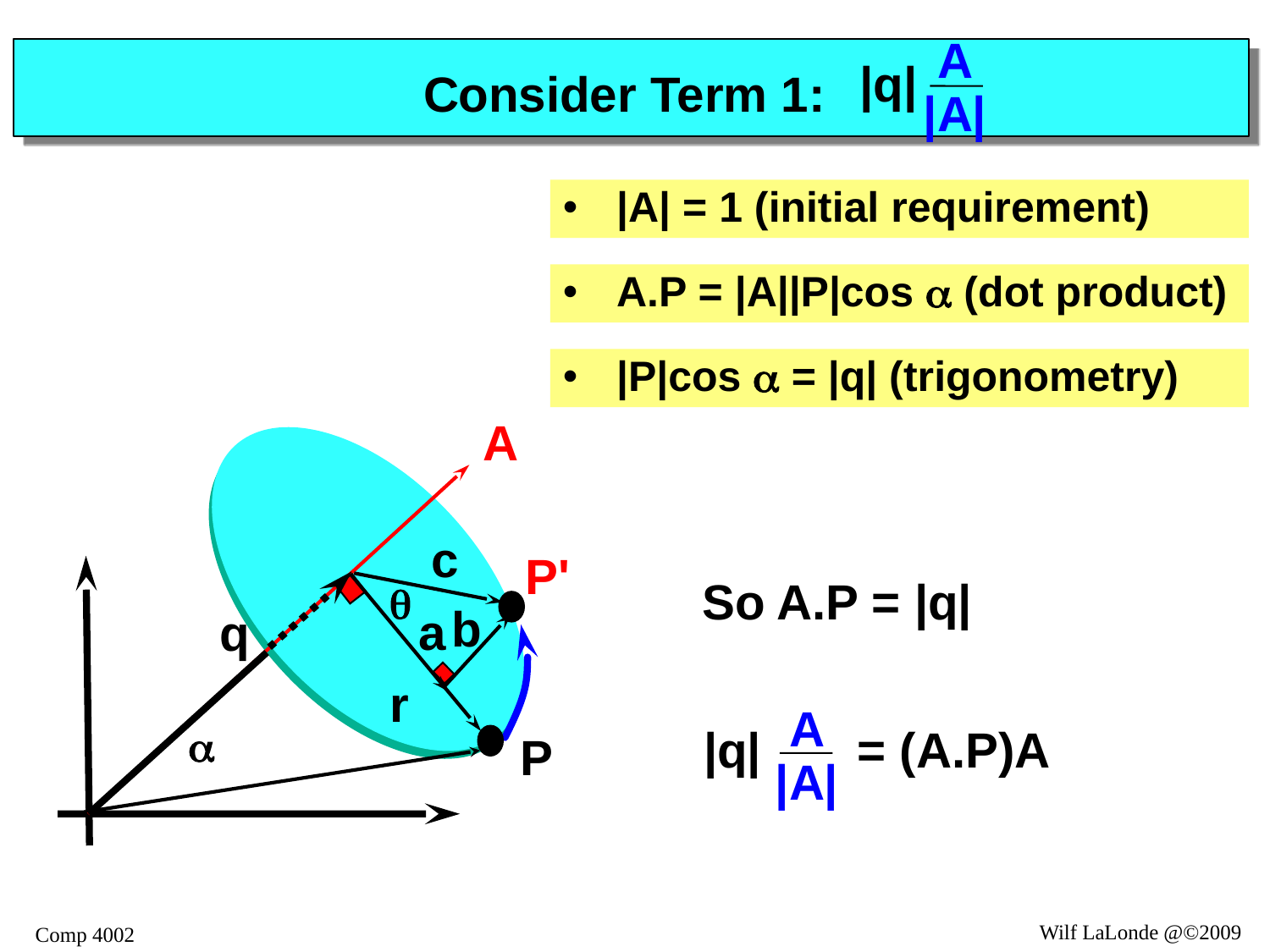

A
|A|
# Consider Term 1:
|q|

  |A| = 1 (initial requirement)

  A.P = |A||P|cos α (dot product)
  |P|cos α = |q| (trigonometry)

A

c
P'

So A.P = |q|

θ

b
a
q

r

A
|A|

α
|q|       = (A.P)A

P